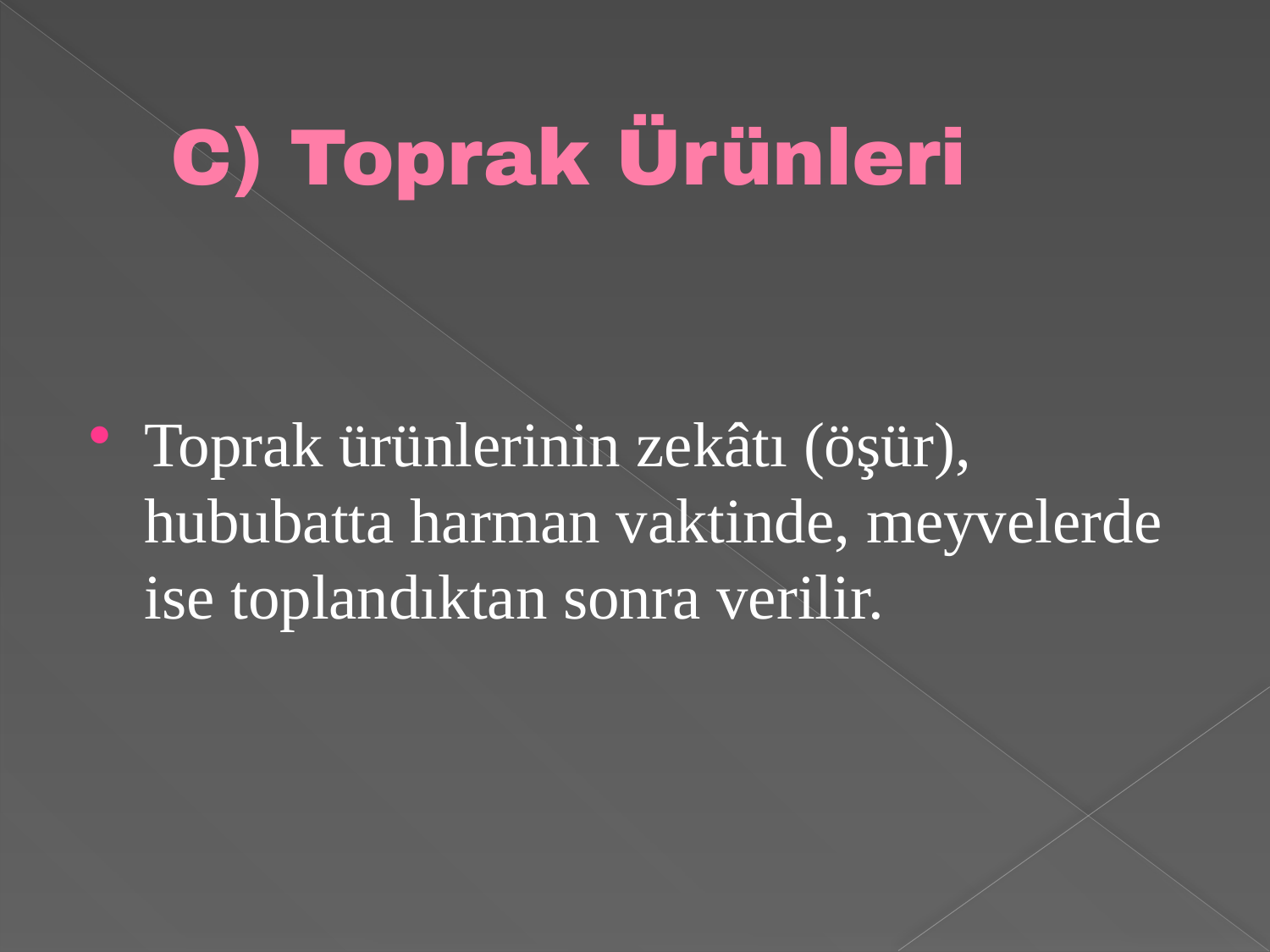

# C) Toprak Ürünleri
Toprak ürünlerinin zekâtı (öşür), hububatta harman vaktinde, meyvelerde ise toplandıktan sonra verilir.